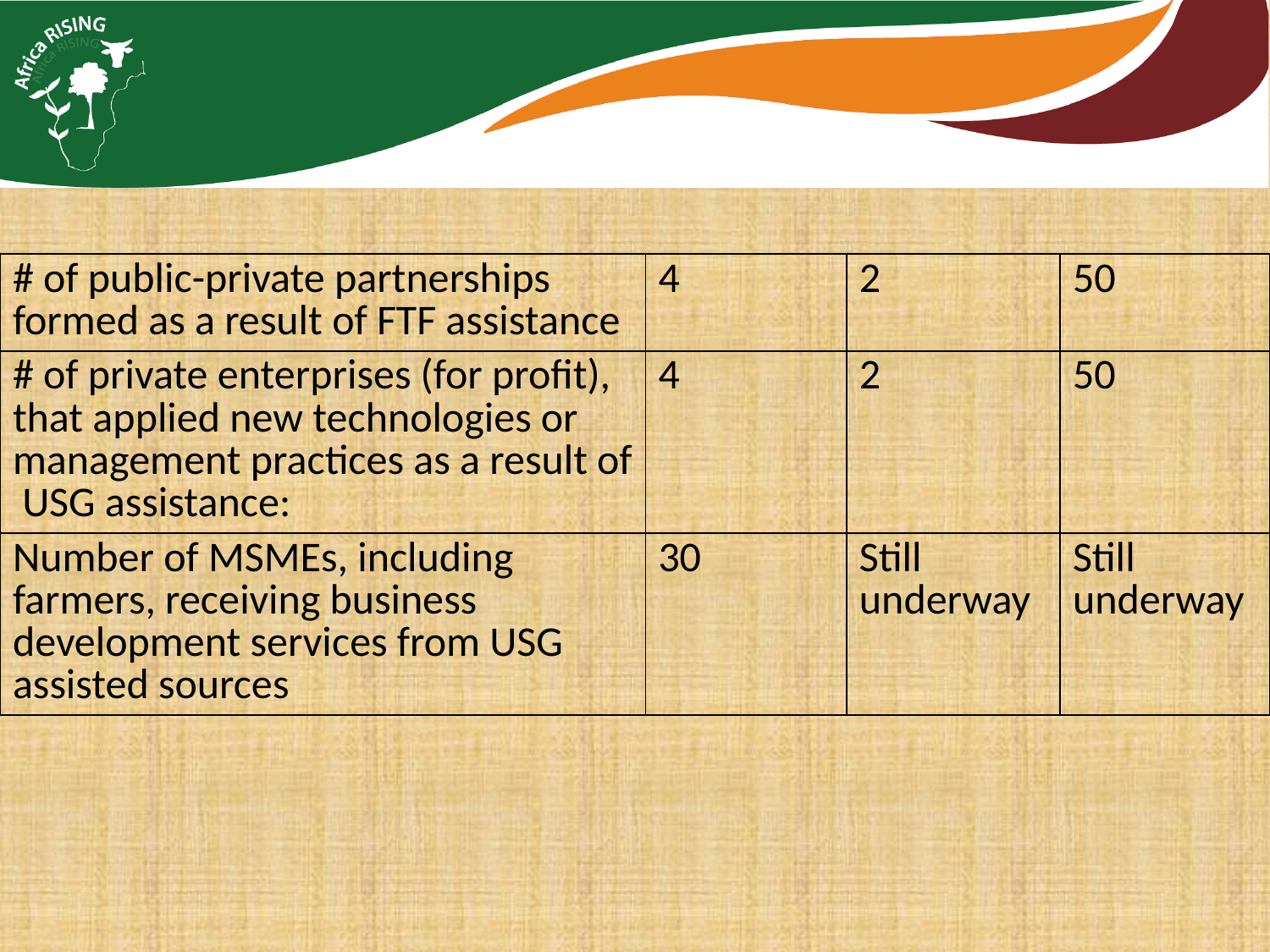

| # of public-private partnerships formed as a result of FTF assistance | 4 | 2 | 50 |
| --- | --- | --- | --- |
| # of private enterprises (for profit), that applied new technologies or management practices as a result of USG assistance: | 4 | 2 | 50 |
| Number of MSMEs, including farmers, receiving business development services from USG assisted sources | 30 | Still underway | Still underway |